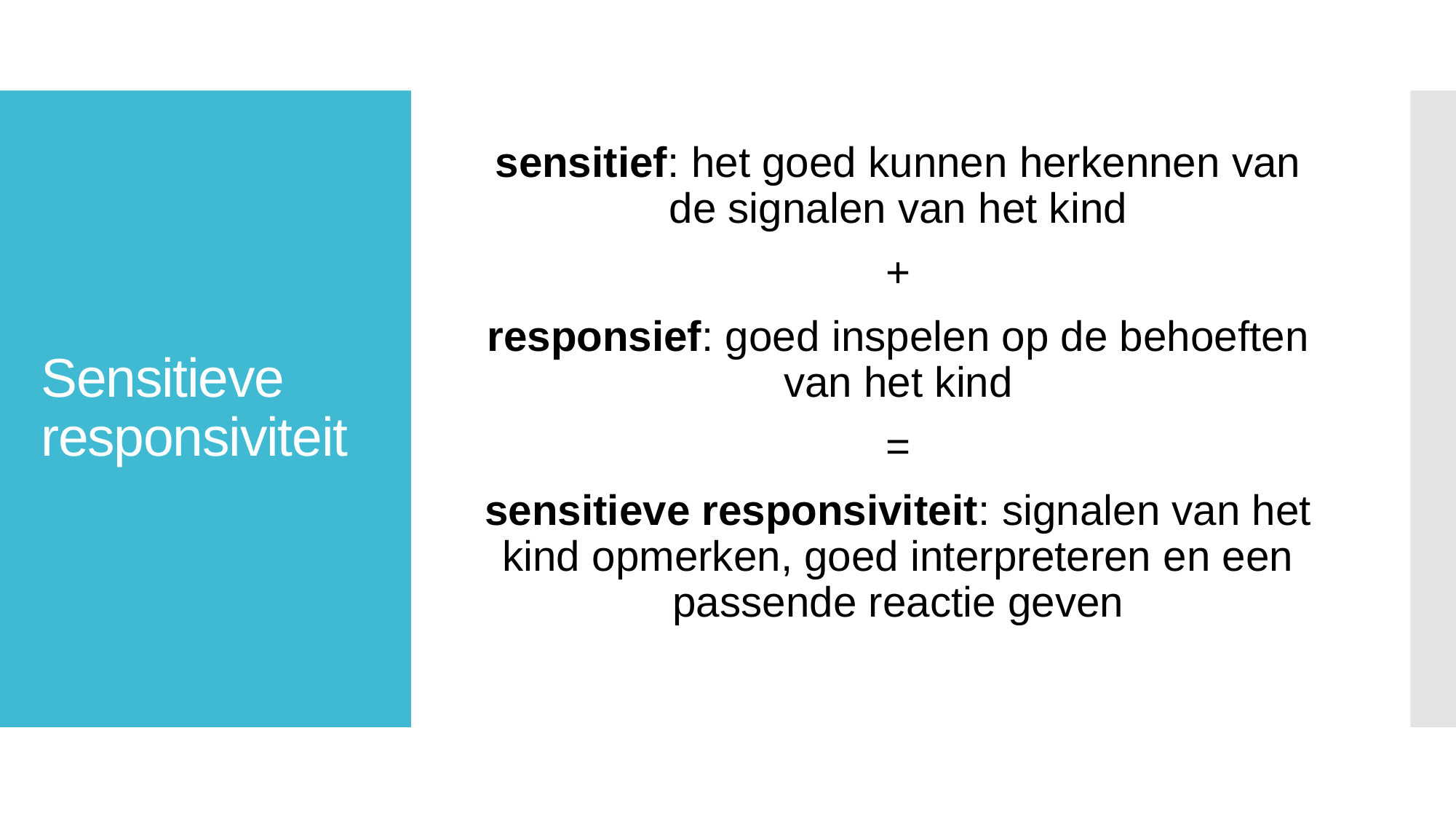

sensitief: het goed kunnen herkennen van de signalen van het kind
+
responsief: goed inspelen op de behoeften van het kind
=
sensitieve responsiviteit: signalen van het kind opmerken, goed interpreteren en een passende reactie geven

# Sensitieve responsiviteit